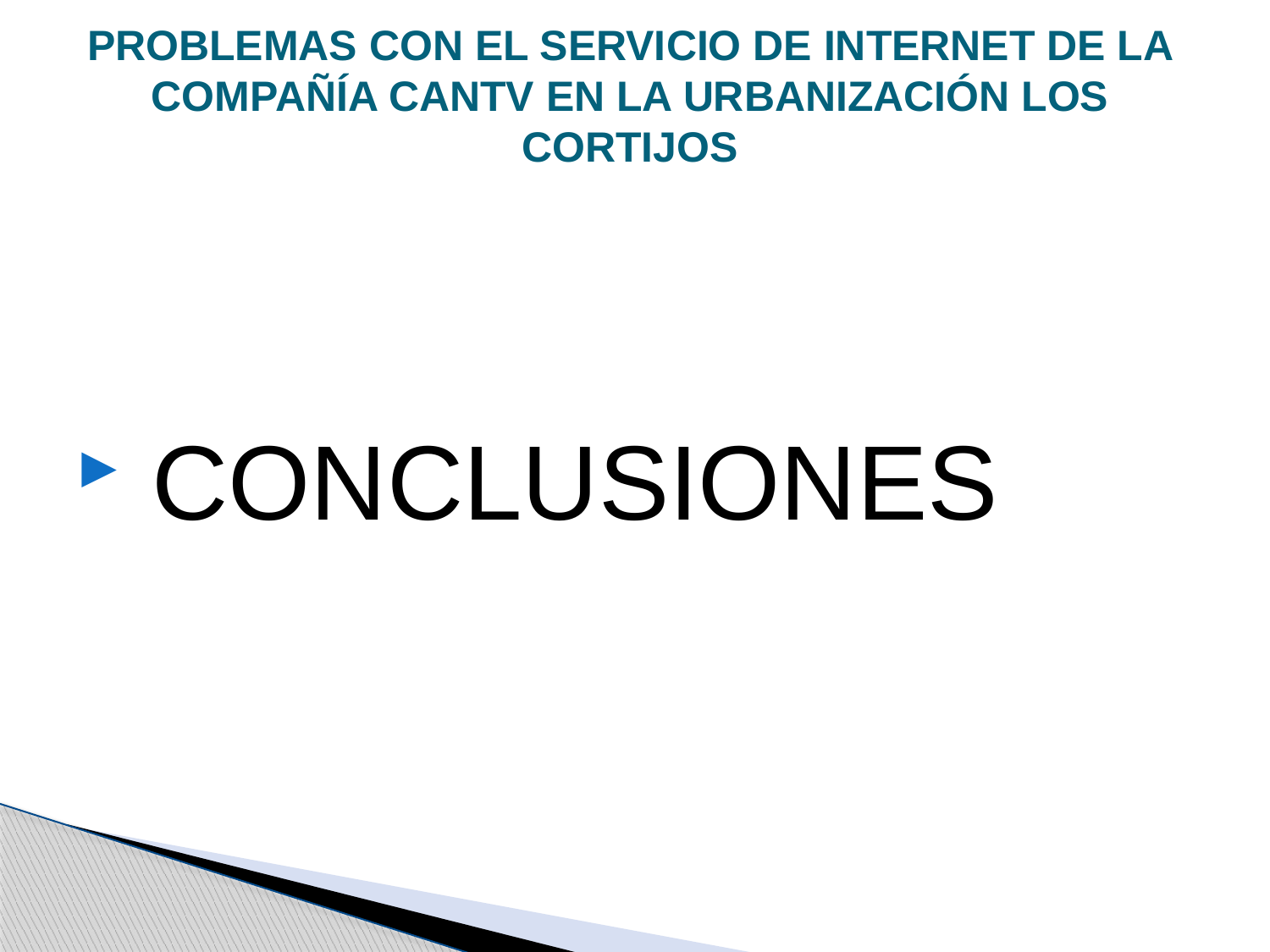

# PROBLEMAS CON EL SERVICIO DE INTERNET DE LA COMPAÑÍA CANTV EN LA URBANIZACIÓN LOS CORTIJOS

CONCLUSIONES